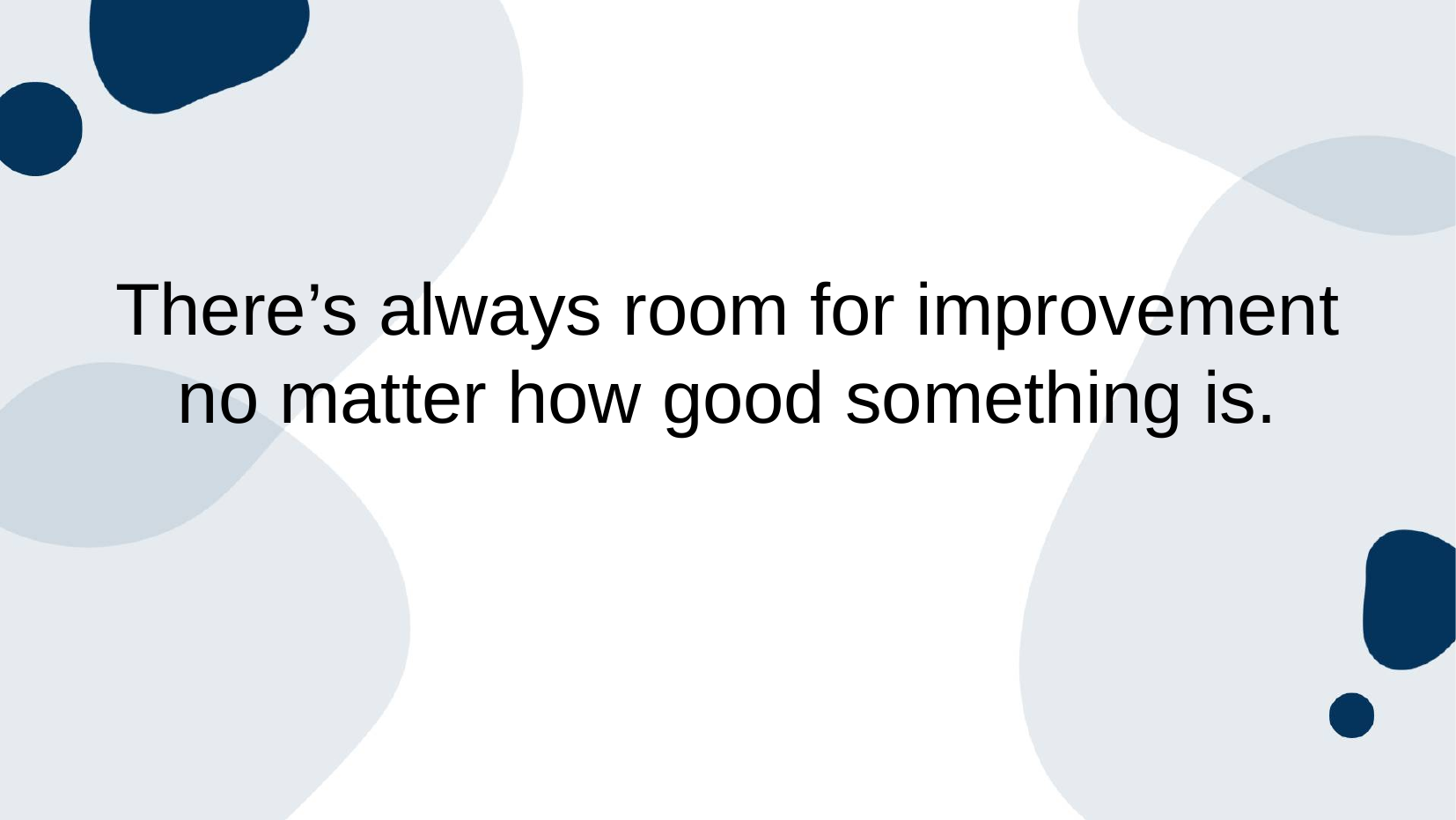

# There’s always room for improvement no matter how good something is.